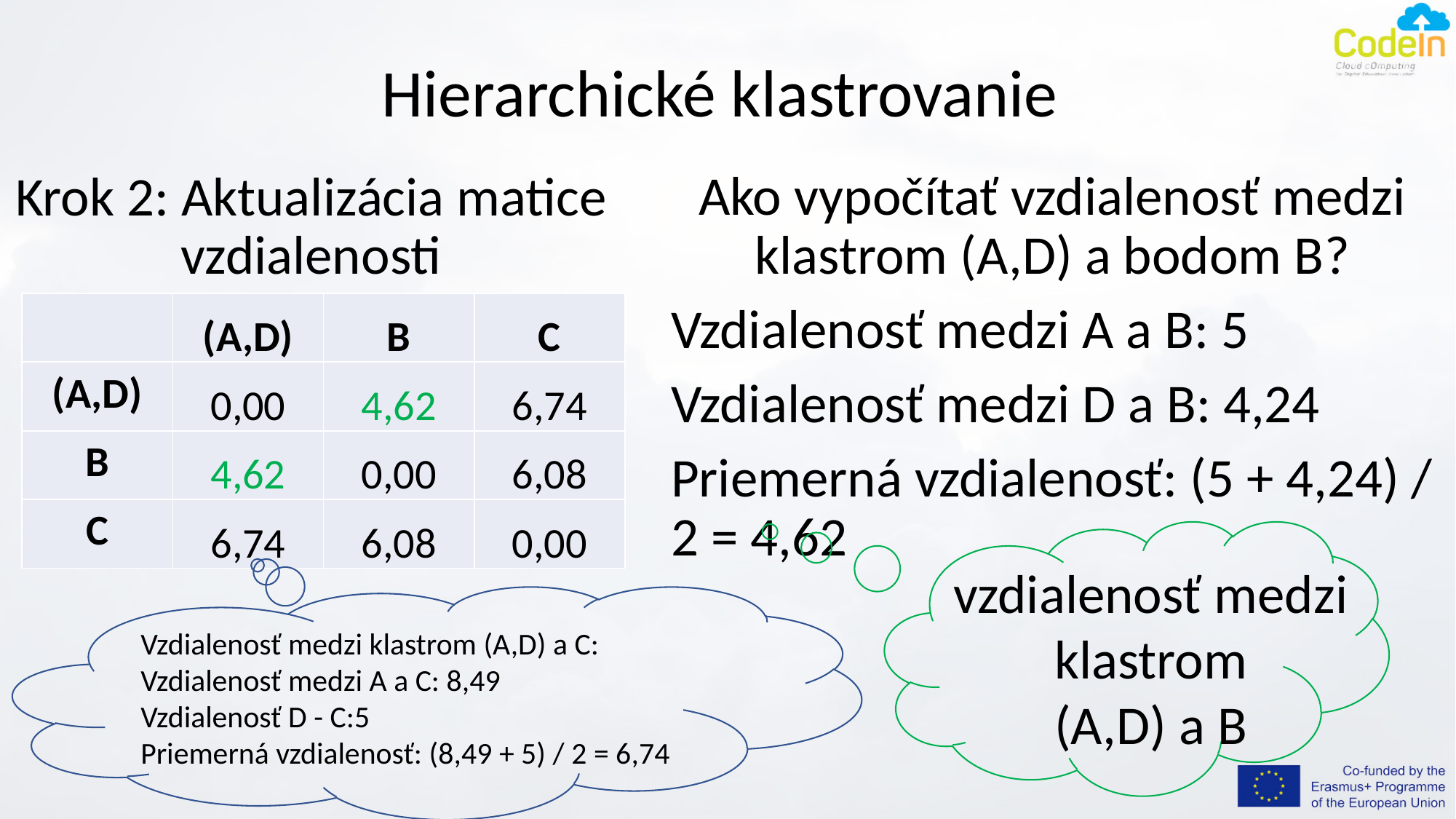

# Hierarchické klastrovanie
Krok 2: Aktualizácia matice vzdialenosti
Ako vypočítať vzdialenosť medzi klastrom (A,D) a bodom B?
Vzdialenosť medzi A a B: 5
Vzdialenosť medzi D a B: 4,24
Priemerná vzdialenosť: (5 + 4,24) / 2 = 4,62

|  | (A,D) | B | C |
| --- | --- | --- | --- |
| (A,D) | 0,00 | 4,62 | 6,74 |
| B | 4,62 | 0,00 | 6,08 |
| C | 6,74 | 6,08 | 0,00 |

vzdialenosť medzi klastrom
(A,D) a B
Vzdialenosť medzi klastrom (A,D) a C:
Vzdialenosť medzi A a C: 8,49
Vzdialenosť D - C:5
Priemerná vzdialenosť: (8,49 + 5) / 2 = 6,74